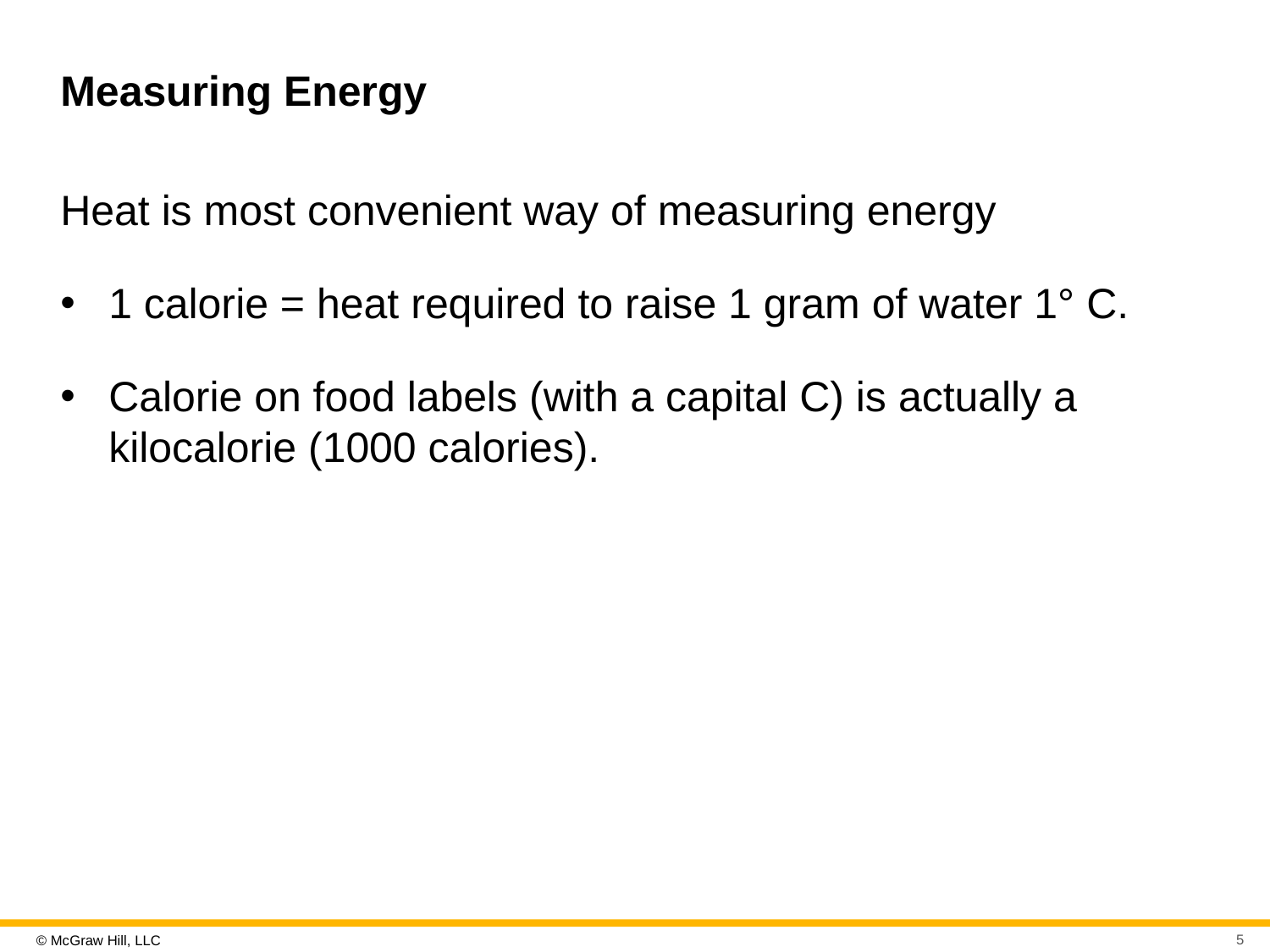

# Measuring Energy
Heat is most convenient way of measuring energy
1 calorie = heat required to raise 1 gram of water 1° C.
Calorie on food labels (with a capital C) is actually a kilocalorie (1000 calories).
5